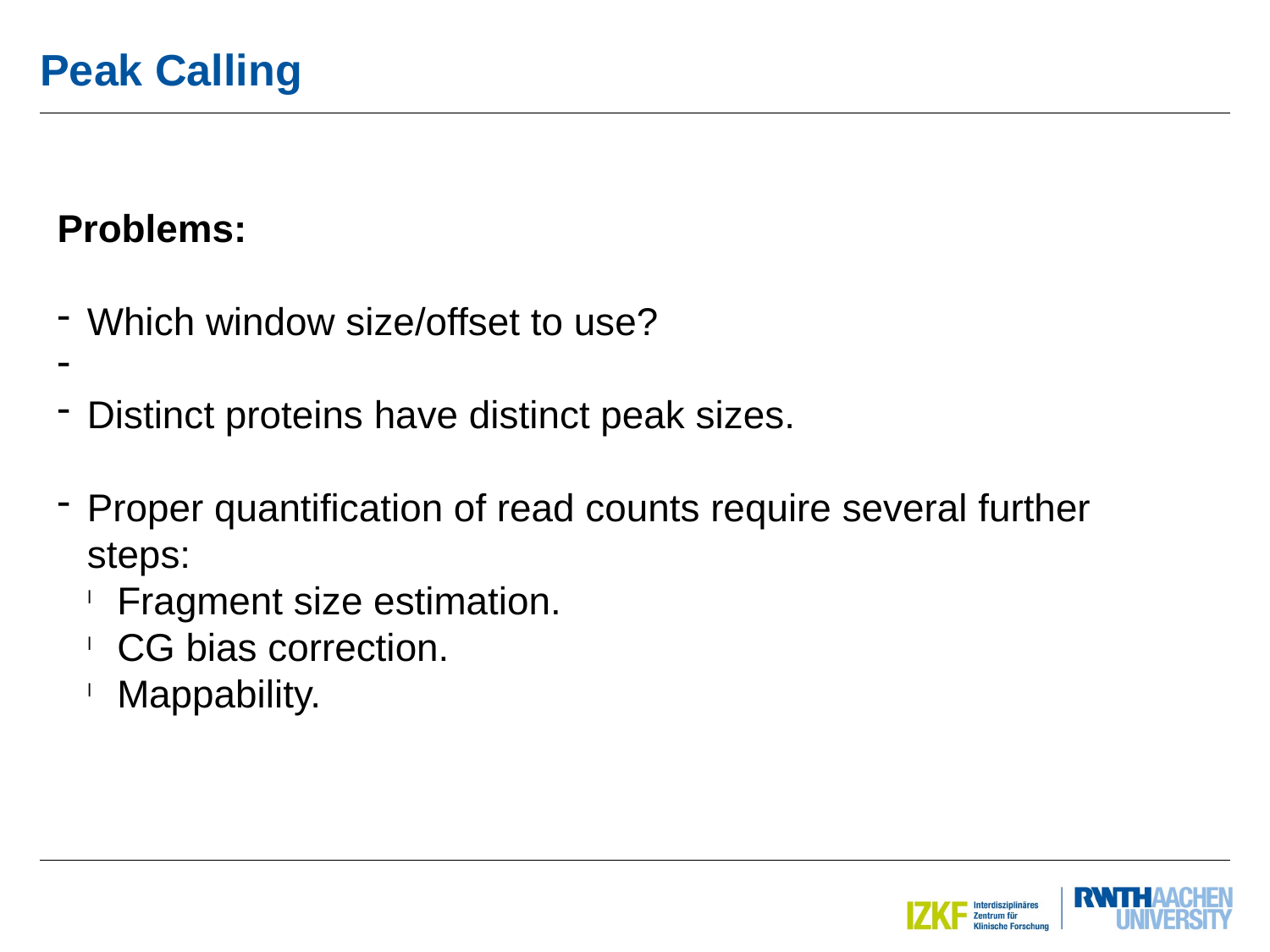

Peak Calling
Problems:

Which window size/offset to use?

Distinct proteins have distinct peak sizes.

Proper quantification of read counts require several further steps:
Fragment size estimation.
CG bias correction.
Mappability.